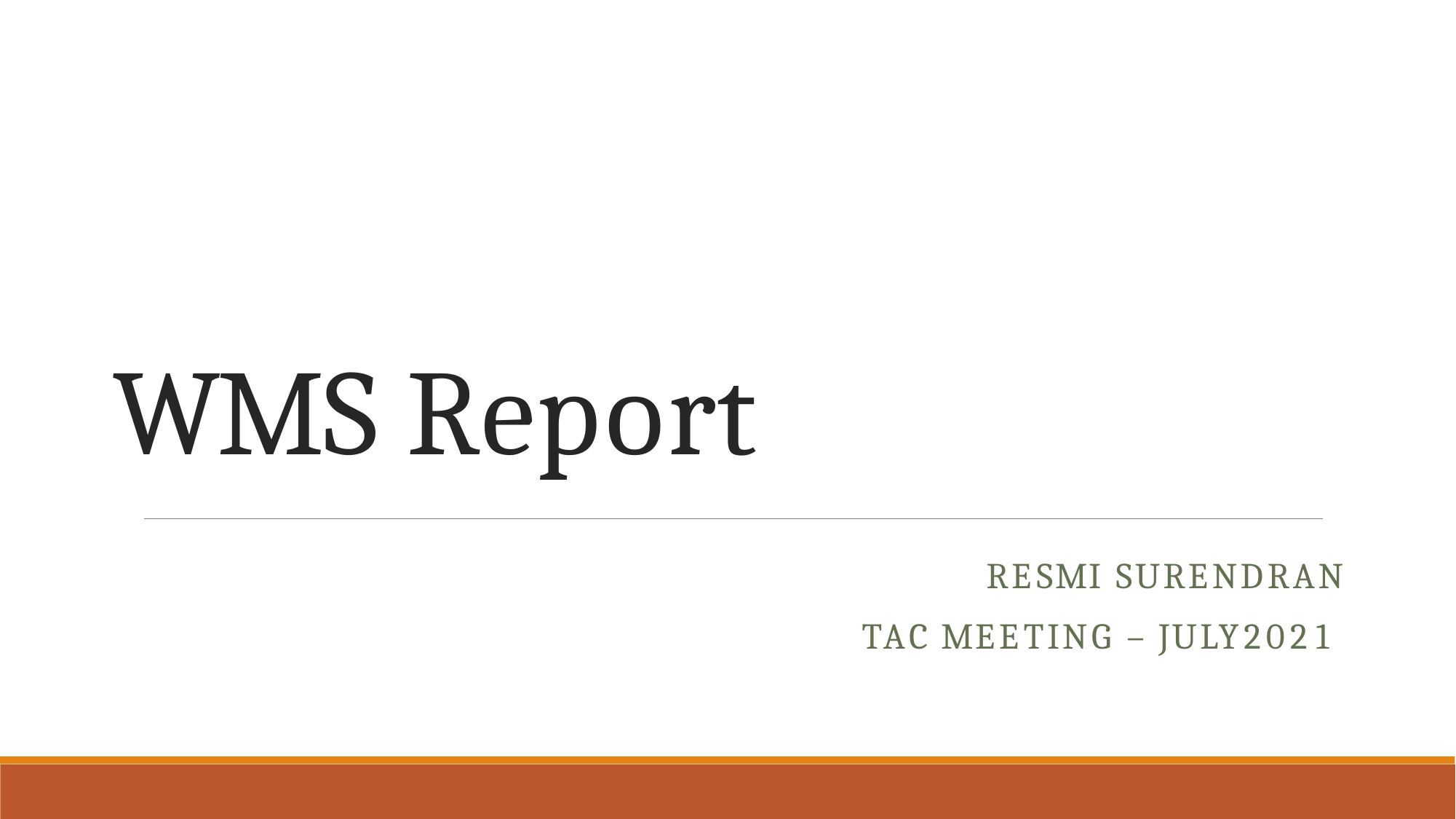

# WMS Report
Resmi Surendran
TAC Meeting – July2021